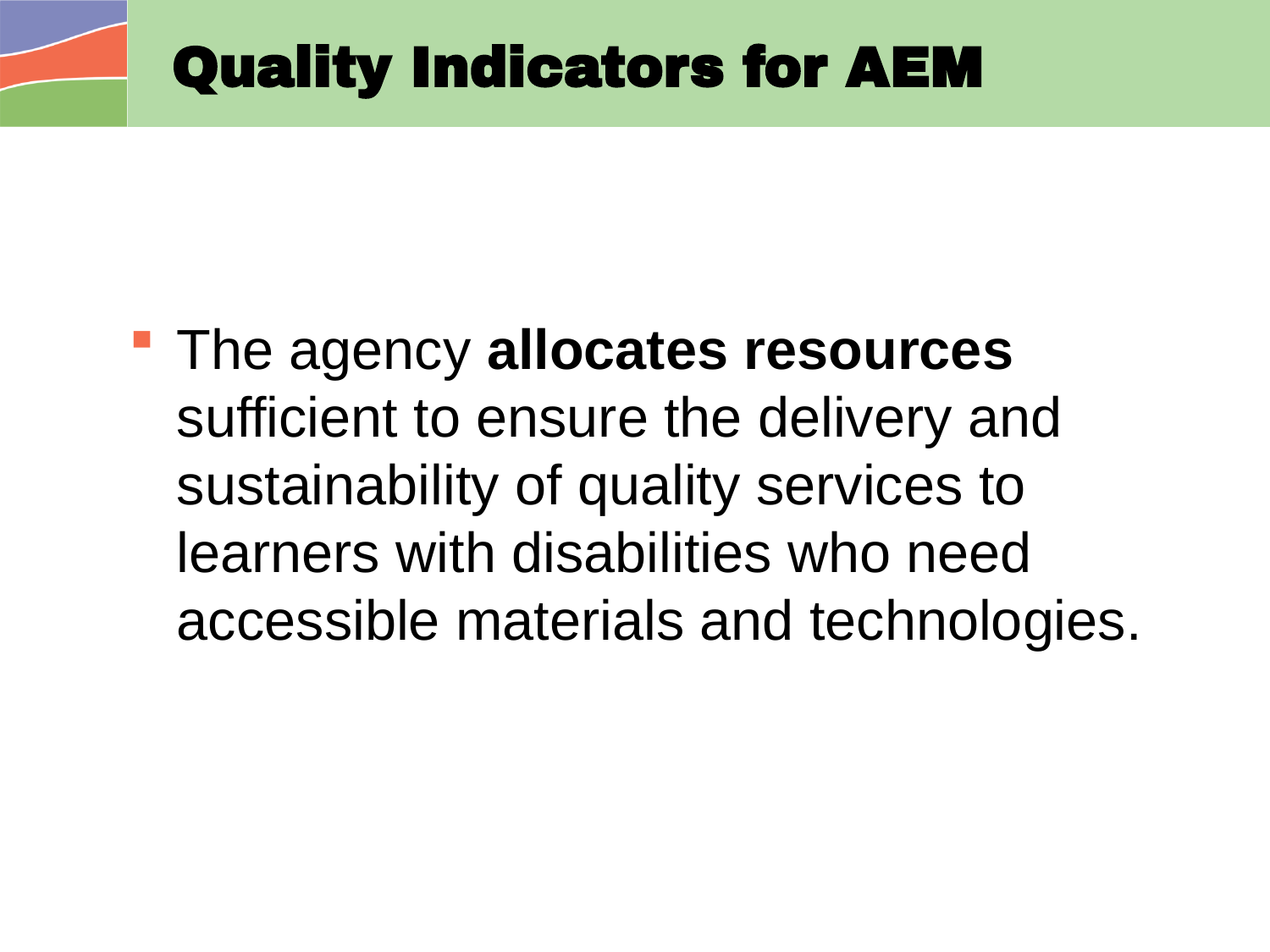

# Quality Indicators for AEM
The agency allocates resources sufficient to ensure the delivery and sustainability of quality services to learners with disabilities who need accessible materials and technologies.